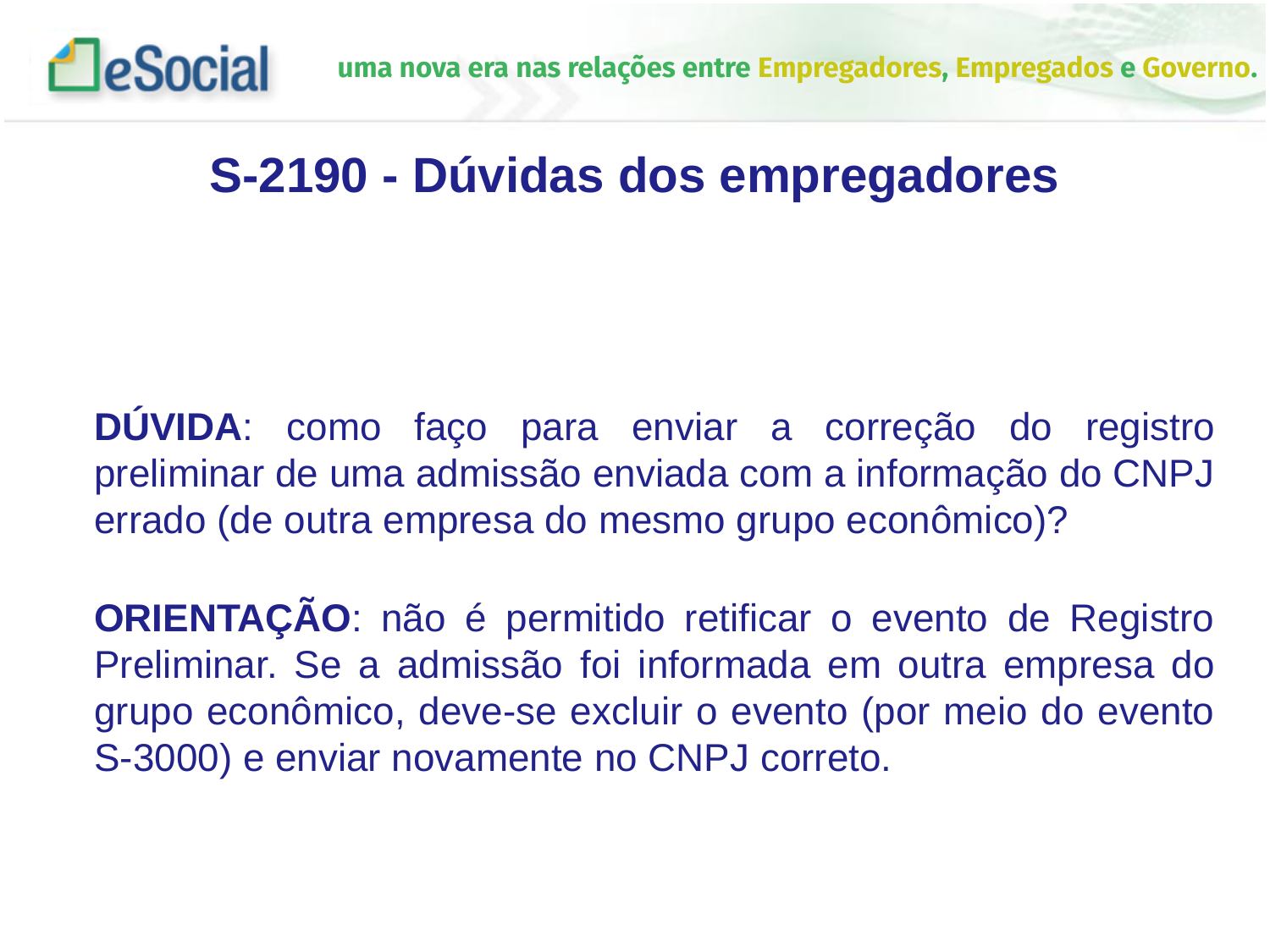

S-2190 - Dúvidas dos empregadores

DÚVIDA: como faço para enviar a correção do registro preliminar de uma admissão enviada com a informação do CNPJ errado (de outra empresa do mesmo grupo econômico)?

ORIENTAÇÃO: não é permitido retificar o evento de Registro Preliminar. Se a admissão foi informada em outra empresa do grupo econômico, deve-se excluir o evento (por meio do evento S-3000) e enviar novamente no CNPJ correto.